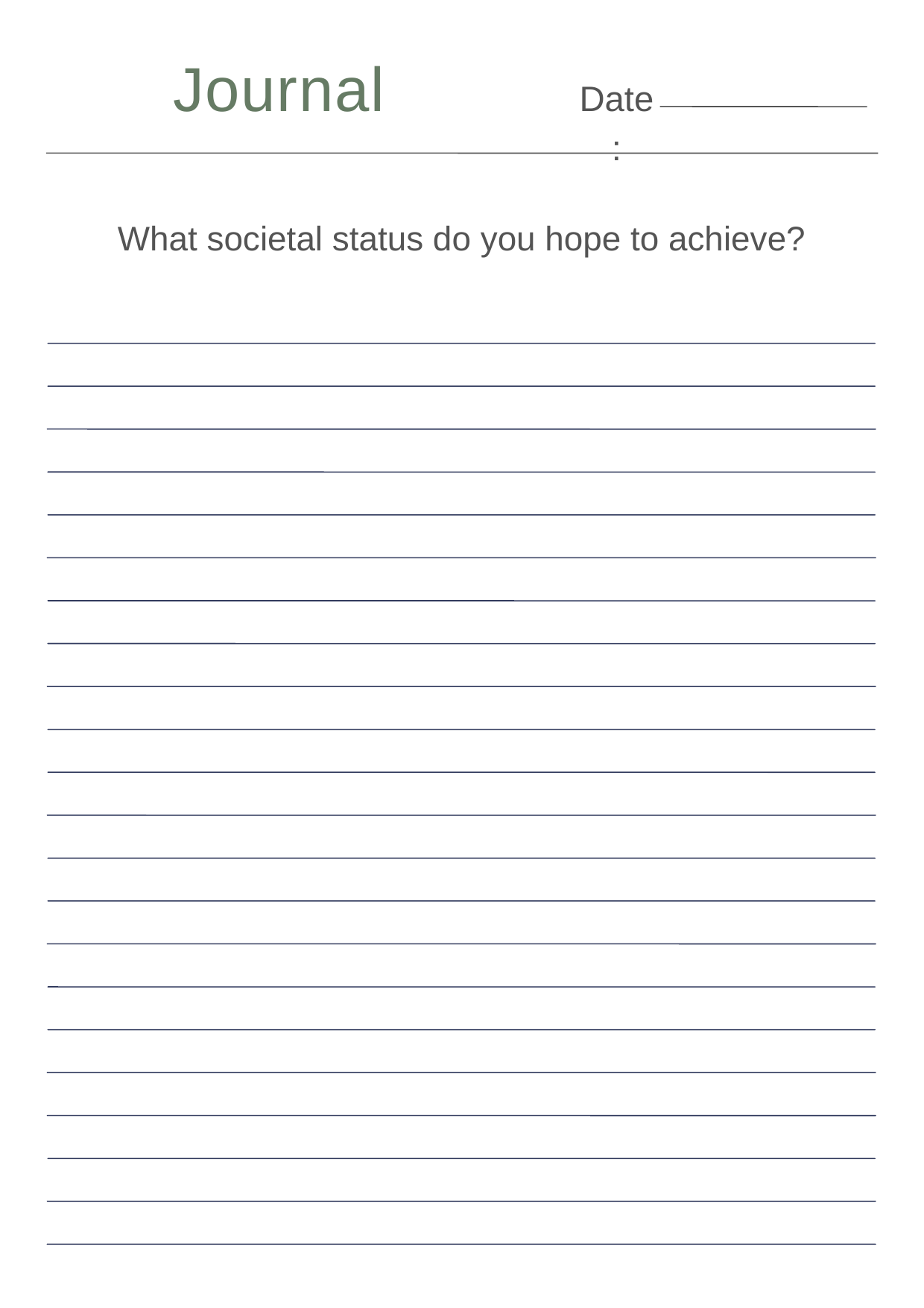

Journal
Date:

What societal status do you hope to achieve?